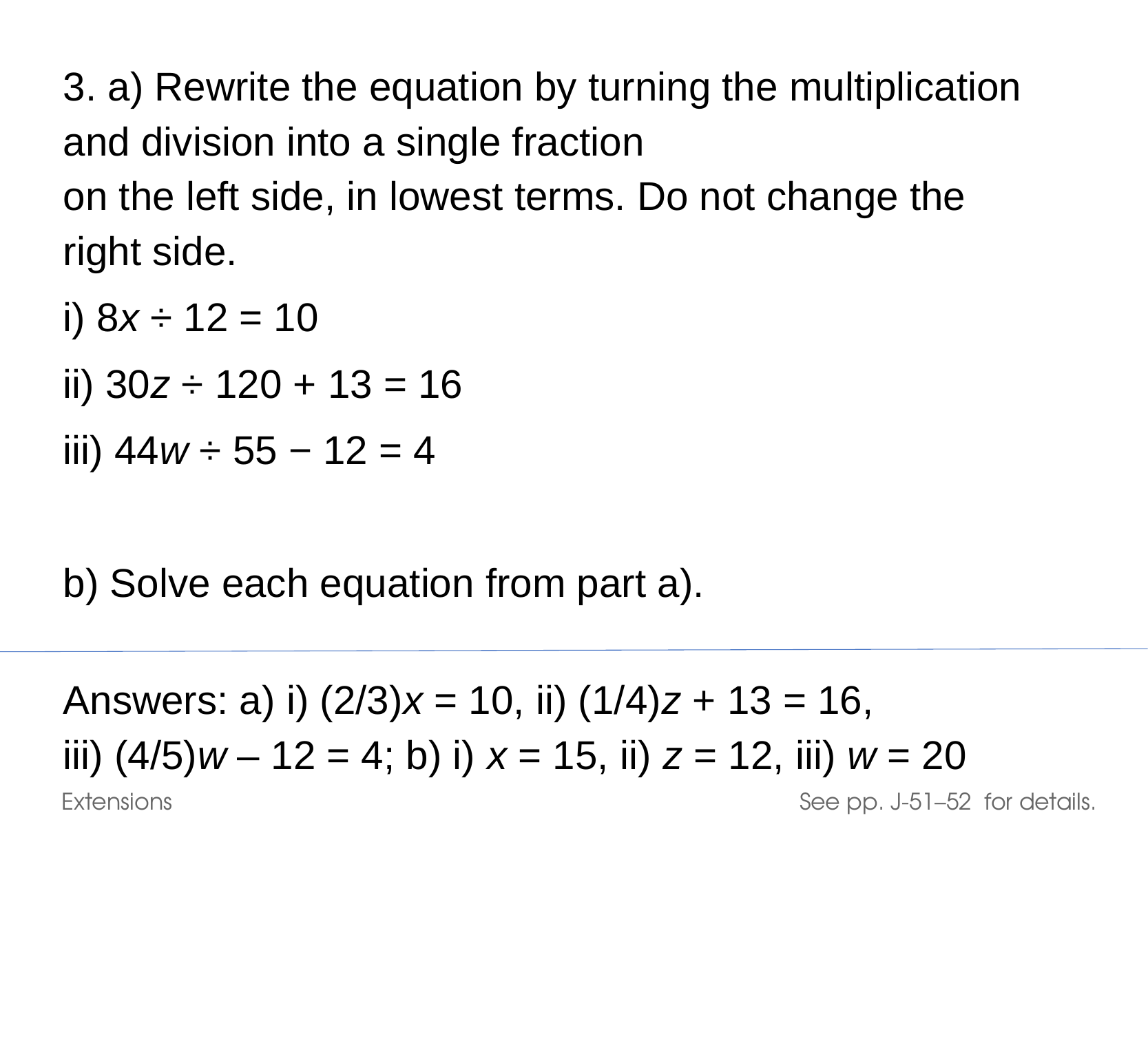

3. a) Rewrite the equation by turning the multiplication and division into a single fraction
on the left side, in lowest terms. Do not change the right side.
i) 8x ÷ 12 = 10
ii) 30z ÷ 120 + 13 = 16
iii) 44w ÷ 55 − 12 = 4

b) Solve each equation from part a).
Answers: a) i) (2/3)x = 10, ii) (1/4)z + 13 = 16,
​iii) (4/5)w – 12 = 4; b) i) x = 15, ii) z = 12, iii) w = 20
Extensions
See pp. J-51–52  for details.